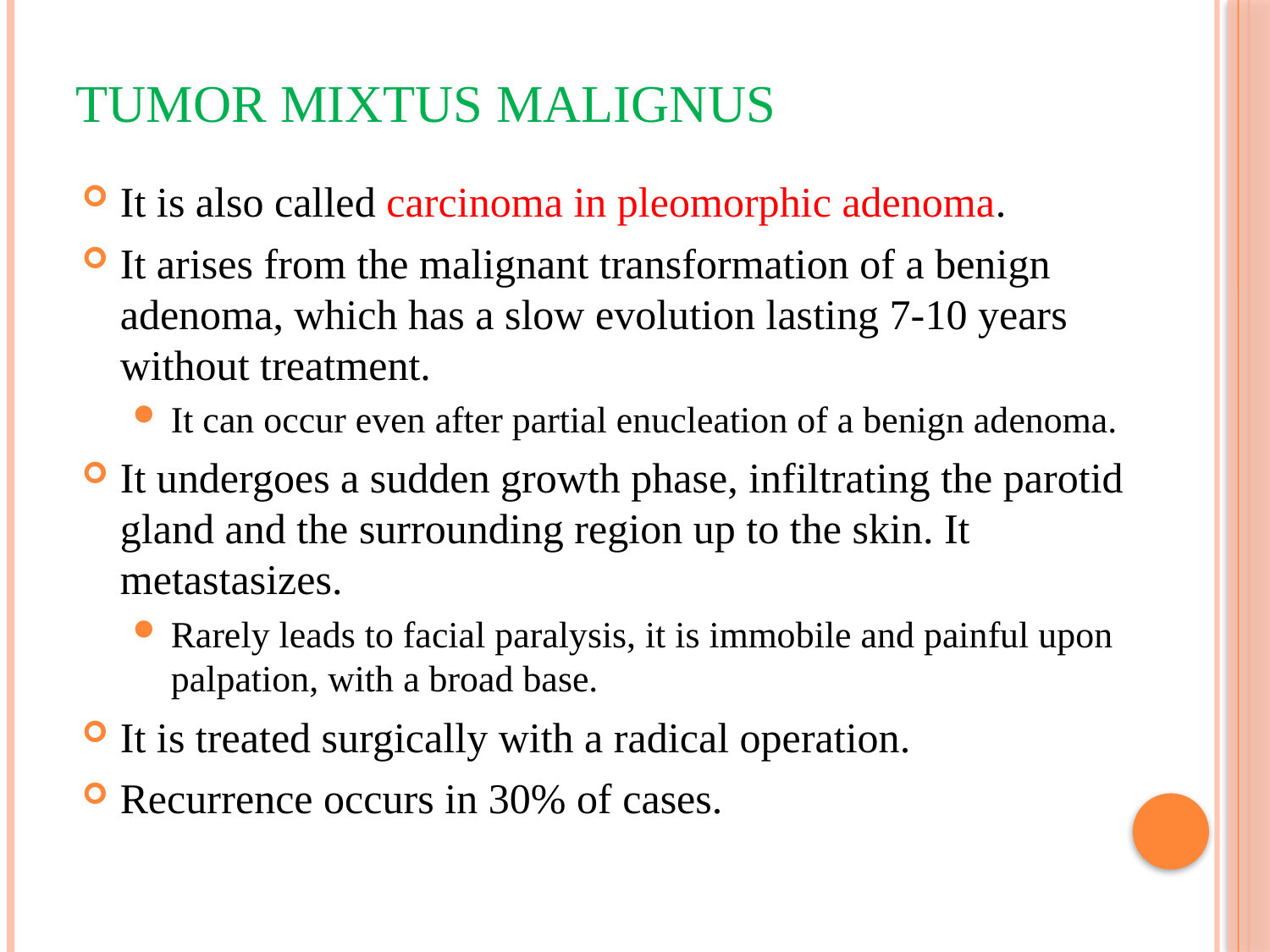

# Tumor mixtus malignus
It is also called carcinoma in pleomorphic adenoma.
It arises from the malignant transformation of a benign adenoma, which has a slow evolution lasting 7-10 years without treatment.
It can occur even after partial enucleation of a benign adenoma.
It undergoes a sudden growth phase, infiltrating the parotid gland and the surrounding region up to the skin. It metastasizes.
Rarely leads to facial paralysis, it is immobile and painful upon palpation, with a broad base.
It is treated surgically with a radical operation.
Recurrence occurs in 30% of cases.